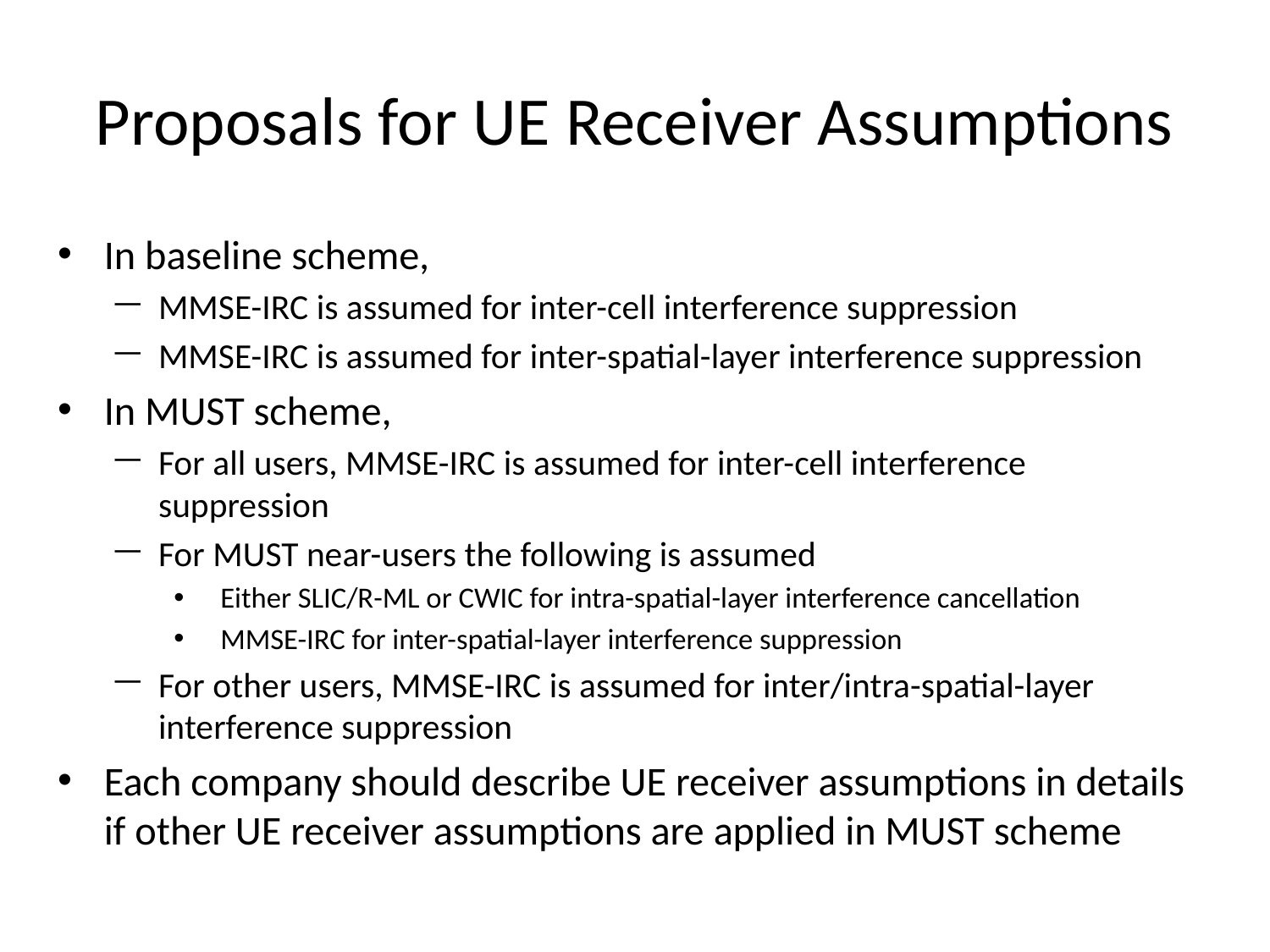

# Proposals for UE Receiver Assumptions
In baseline scheme,
MMSE-IRC is assumed for inter-cell interference suppression
MMSE-IRC is assumed for inter-spatial-layer interference suppression
In MUST scheme,
For all users, MMSE-IRC is assumed for inter-cell interference suppression
For MUST near-users the following is assumed
Either SLIC/R-ML or CWIC for intra-spatial-layer interference cancellation
MMSE-IRC for inter-spatial-layer interference suppression
For other users, MMSE-IRC is assumed for inter/intra-spatial-layer interference suppression
Each company should describe UE receiver assumptions in details if other UE receiver assumptions are applied in MUST scheme